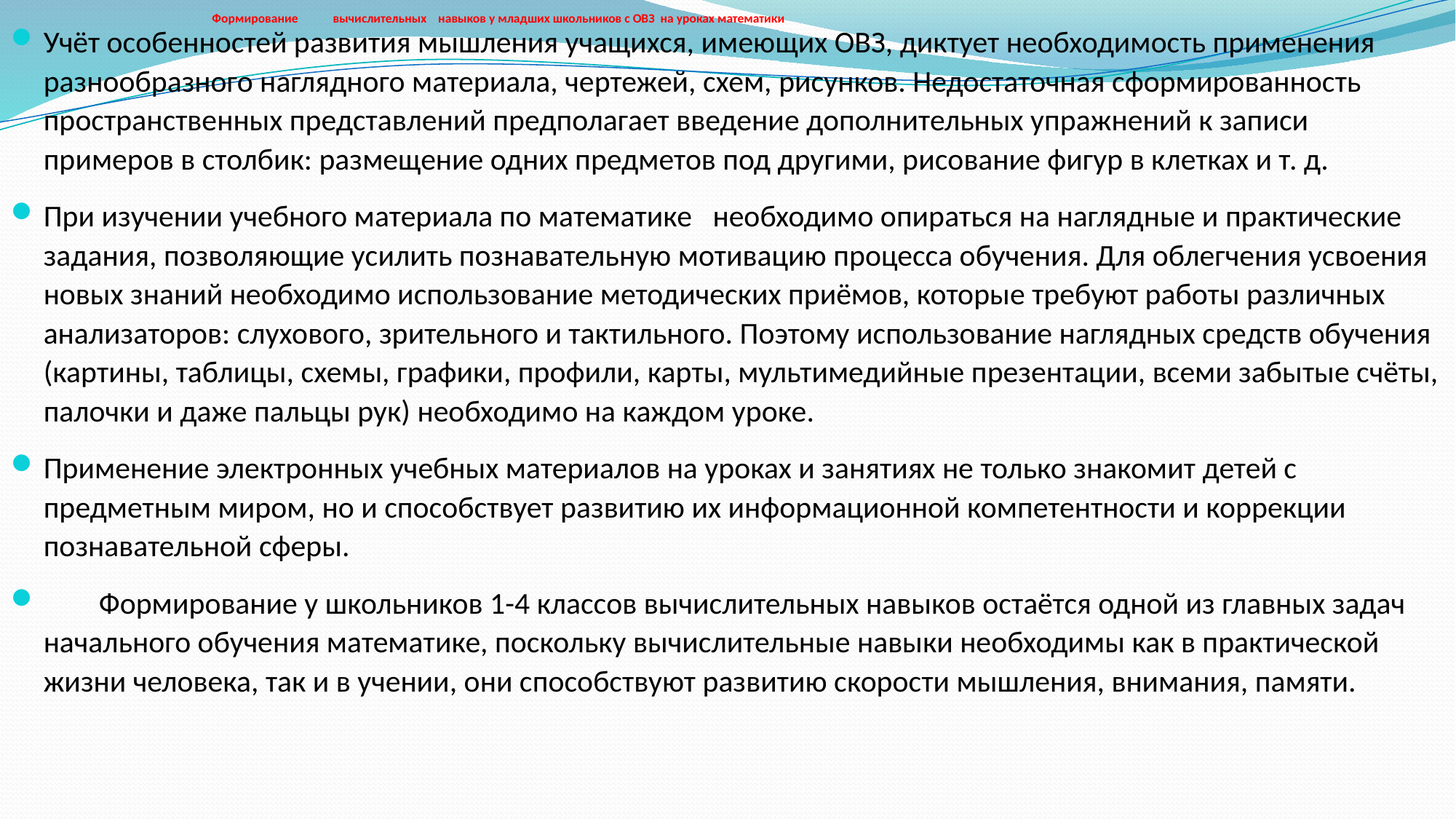

# Формирование            вычислительных    навыков у младших школьников с ОВЗ  на уроках математики
Учёт особенностей развития мышления учащихся, имеющих ОВЗ, диктует необходимость применения разнообразного наглядного материала, чертежей, схем, рисунков. Недостаточная сформированность пространственных представлений предполагает введение дополнительных упражнений к записи примеров в столбик: размещение одних предметов под другими, рисование фигур в клетках и т. д.
При изучении учебного материала по математике   необходимо опираться на наглядные и практические задания, позволяющие усилить познавательную мотивацию процесса обучения. Для облегчения усвоения новых знаний необходимо использование методических приёмов, которые требуют работы различных анализаторов: слухового, зрительного и тактильного. Поэтому использование наглядных средств обучения (картины, таблицы, схемы, графики, профили, карты, мультимедийные презентации, всеми забытые счёты, палочки и даже пальцы рук) необходимо на каждом уроке.
Применение электронных учебных материалов на уроках и занятиях не только знакомит детей с предметным миром, но и способствует развитию их информационной компетентности и коррекции познавательной сферы.
        Формирование у школьников 1-4 классов вычислительных навыков остаётся одной из главных задач начального обучения математике, поскольку вычислительные навыки необходимы как в практической жизни человека, так и в учении, они способствуют развитию скорости мышления, внимания, памяти.